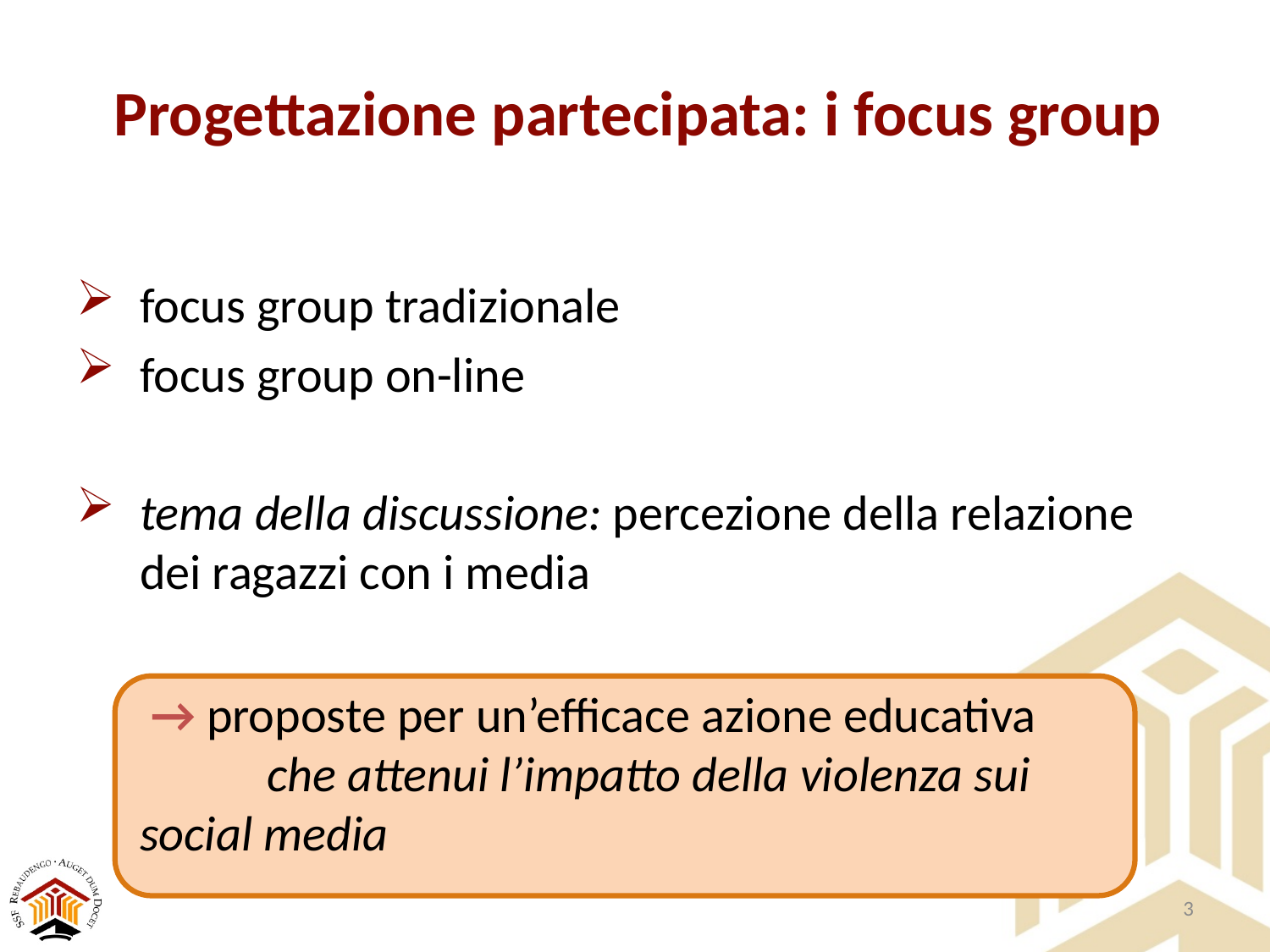

Progettazione partecipata: i focus group
focus group tradizionale
focus group on-line

tema della discussione: percezione della relazione dei ragazzi con i media

	 → proposte per un’efficace azione educativa 	         	che attenui l’impatto della violenza sui 	social media

3